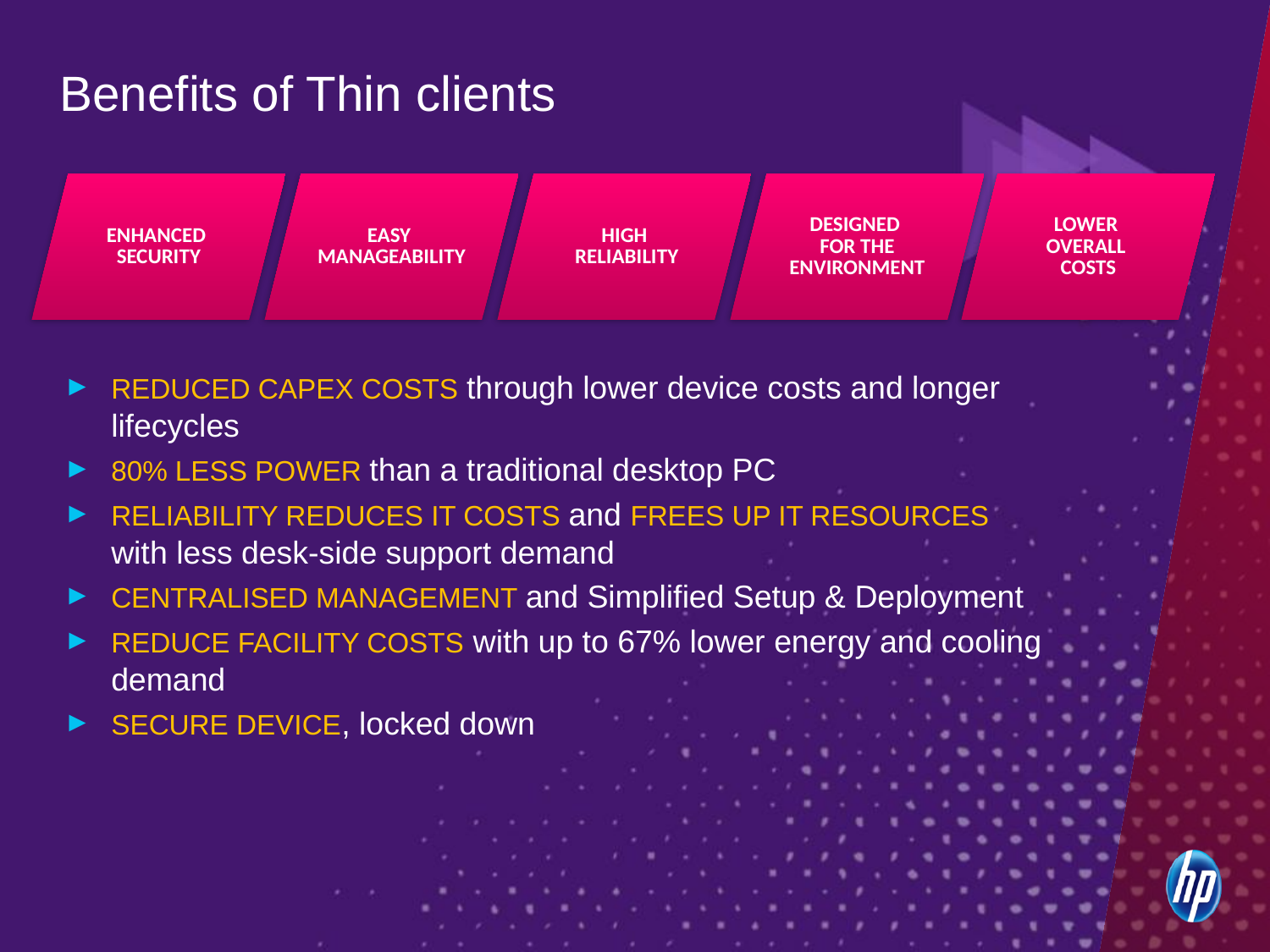

# Benefits of Thin clients
ENHANCED
SECURITY
EASY
MANAGEABILITY
 HIGH
 RELIABILITY
DESIGNED
FOR THE ENVIRONMENT
LOWER
OVERALL
COSTS
reduced Capex costs through lower device costs and longer lifecycles
80% less power than a traditional desktop PC
Reliability reduces IT costs and frees up IT resources
with less desk-side support demand
Centralised Management and Simplified Setup & Deployment
Reduce facility costs with up to 67% lower energy and cooling demand
Secure Device, locked down